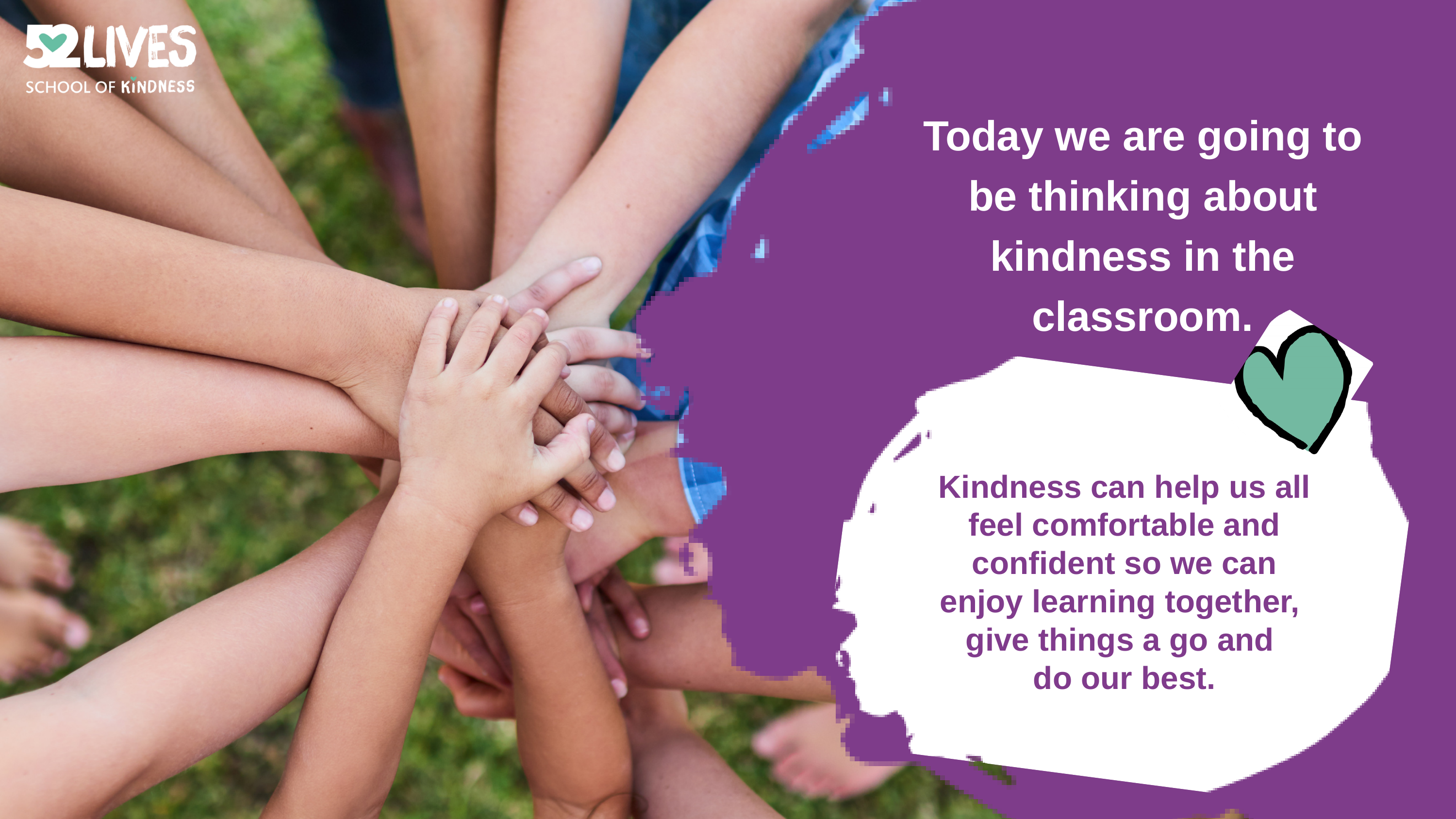

Today we are going to be thinking about kindness in the classroom.

Kindness can help us all feel comfortable and confident so we can enjoy learning together,
give things a go and
do our best.